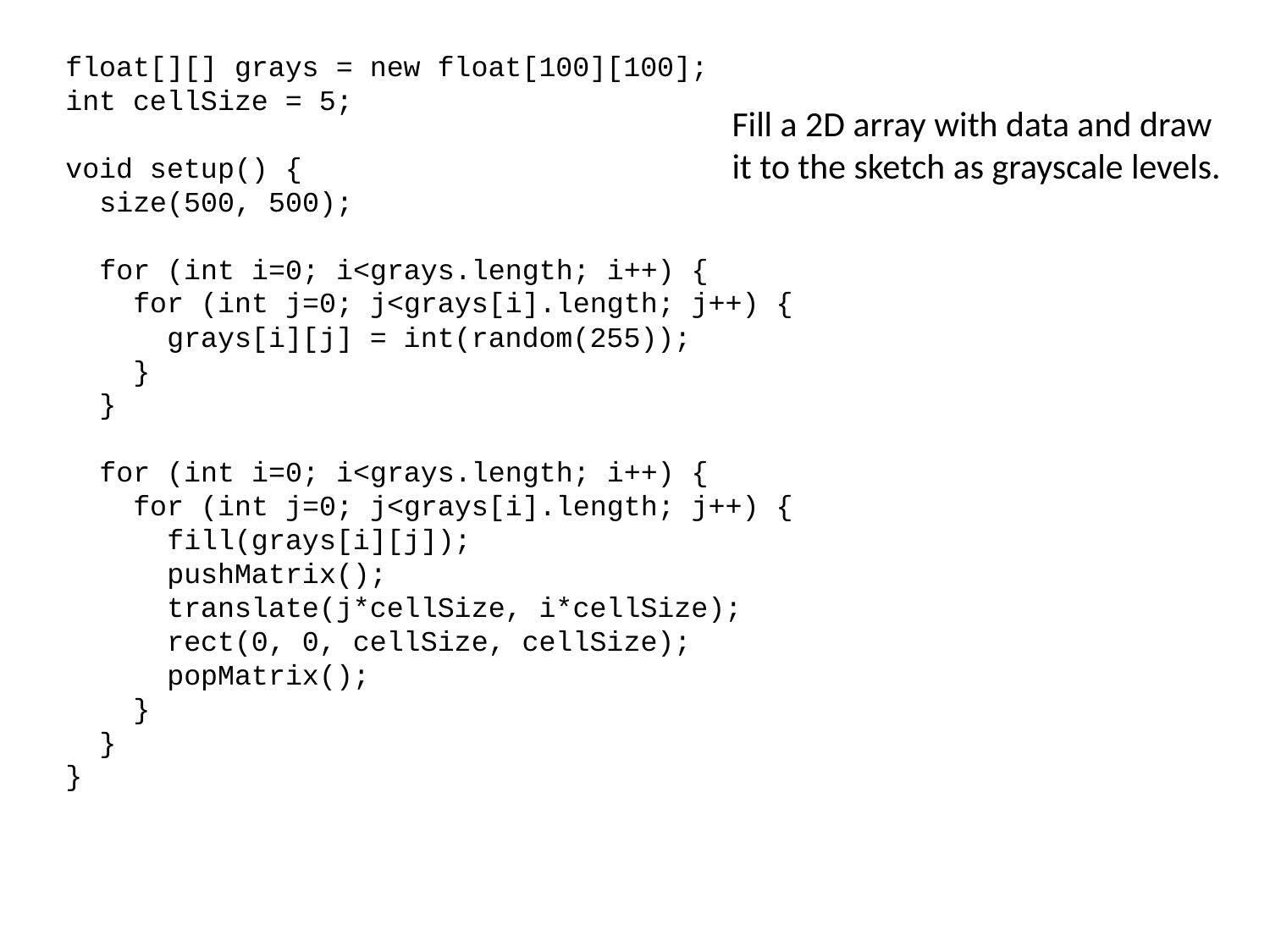

float[][] grays = new float[100][100];
int cellSize = 5;

void setup() {
  size(500, 500);

  for (int i=0; i<grays.length; i++) {
    for (int j=0; j<grays[i].length; j++) {
      grays[i][j] = int(random(255));
    }
  }

  for (int i=0; i<grays.length; i++) {
    for (int j=0; j<grays[i].length; j++) {
      fill(grays[i][j]);
      pushMatrix();
      translate(j*cellSize, i*cellSize);
      rect(0, 0, cellSize, cellSize);
      popMatrix();
    }
  }
}
Fill a 2D array with data and draw it to the sketch as grayscale levels.